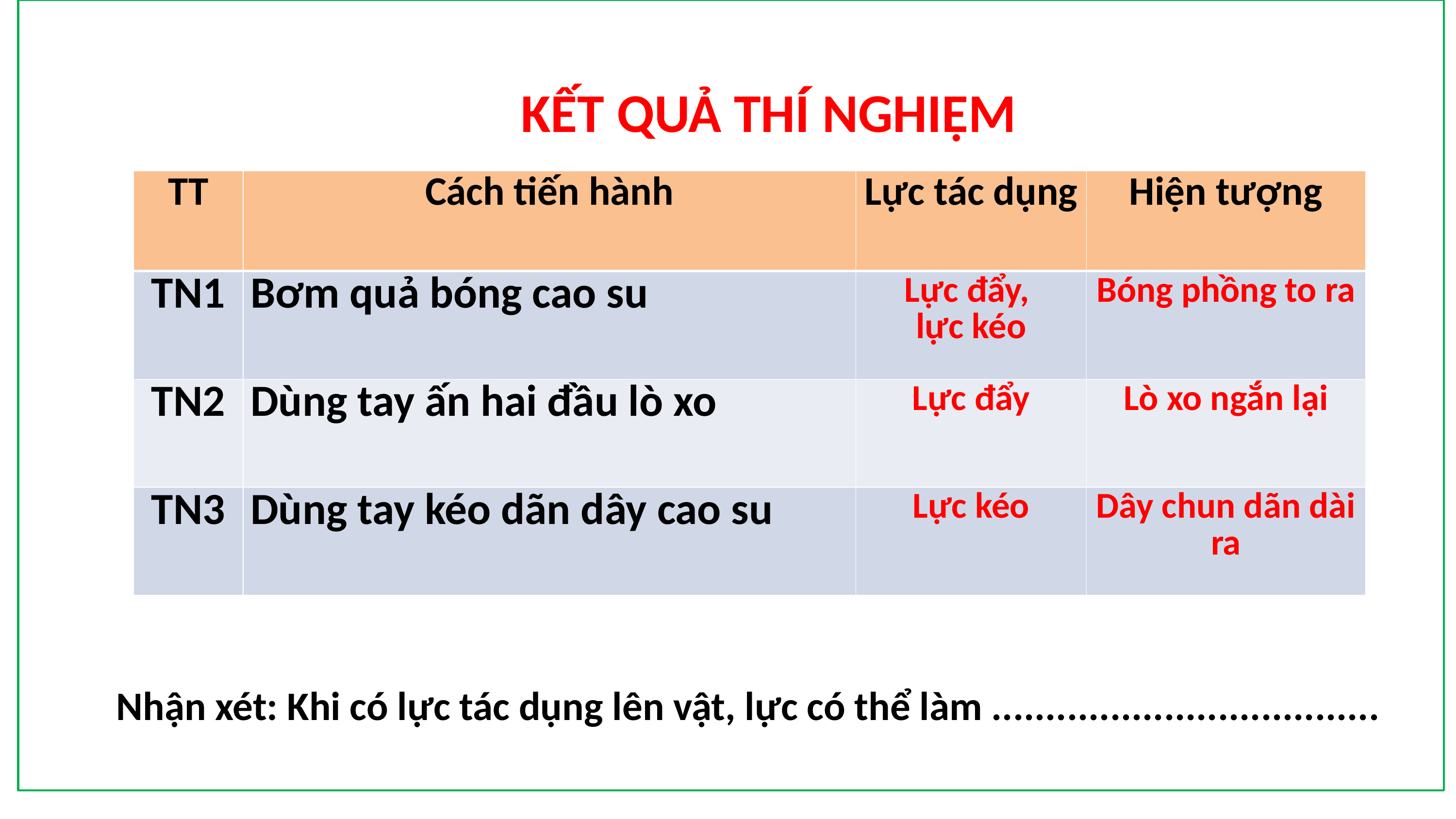

KẾT QUẢ THÍ NGHIỆM
| TT | Cách tiến hành | Lực tác dụng | Hiện tượng |
| --- | --- | --- | --- |
| TN1 | Bơm quả bóng cao su | Lực đẩy, lực kéo | Bóng phồng to ra |
| TN2 | Dùng tay ấn hai đầu lò xo | Lực đẩy | Lò xo ngắn lại |
| TN3 | Dùng tay kéo dãn dây cao su | Lực kéo | Dây chun dãn dài ra |
Nhận xét: Khi có lực tác dụng lên vật, lực có thể làm ....................................